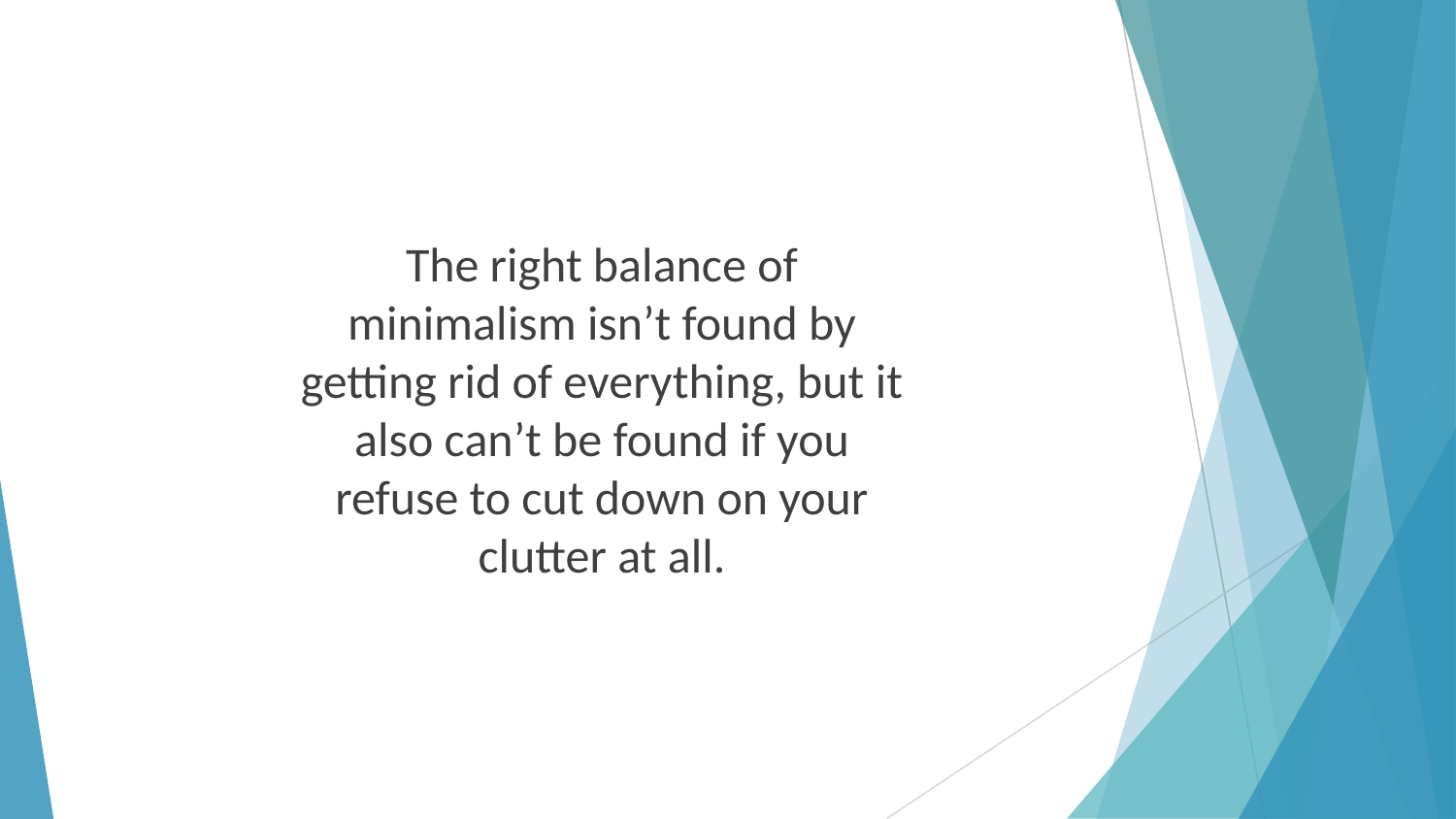

The right balance of minimalism isn’t found by getting rid of everything, but it also can’t be found if you refuse to cut down on your clutter at all.